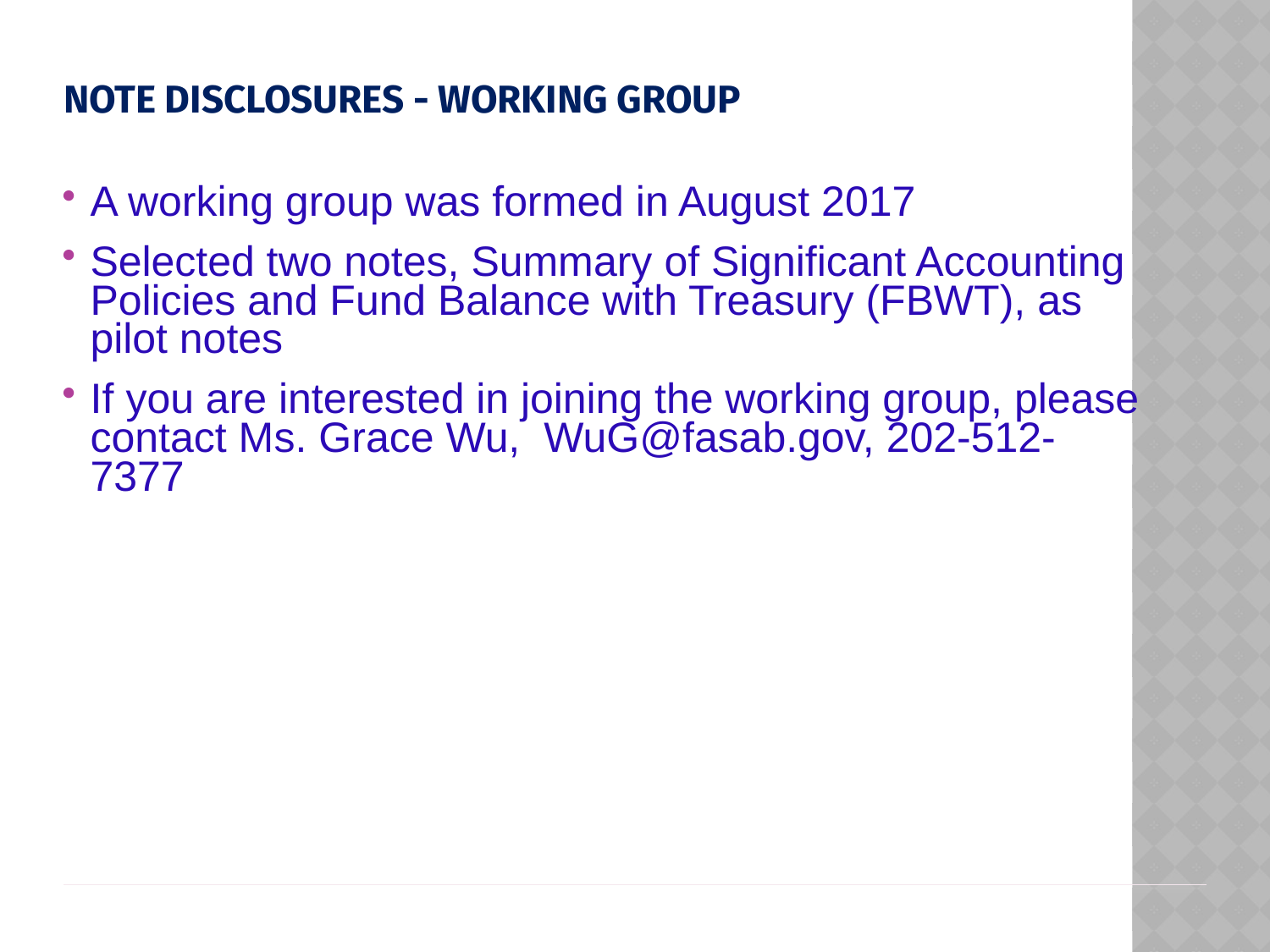

# Note disclosures - Working group
A working group was formed in August 2017
Selected two notes, Summary of Significant Accounting Policies and Fund Balance with Treasury (FBWT), as pilot notes
If you are interested in joining the working group, please contact Ms. Grace Wu,  WuG@fasab.gov, 202-512-7377